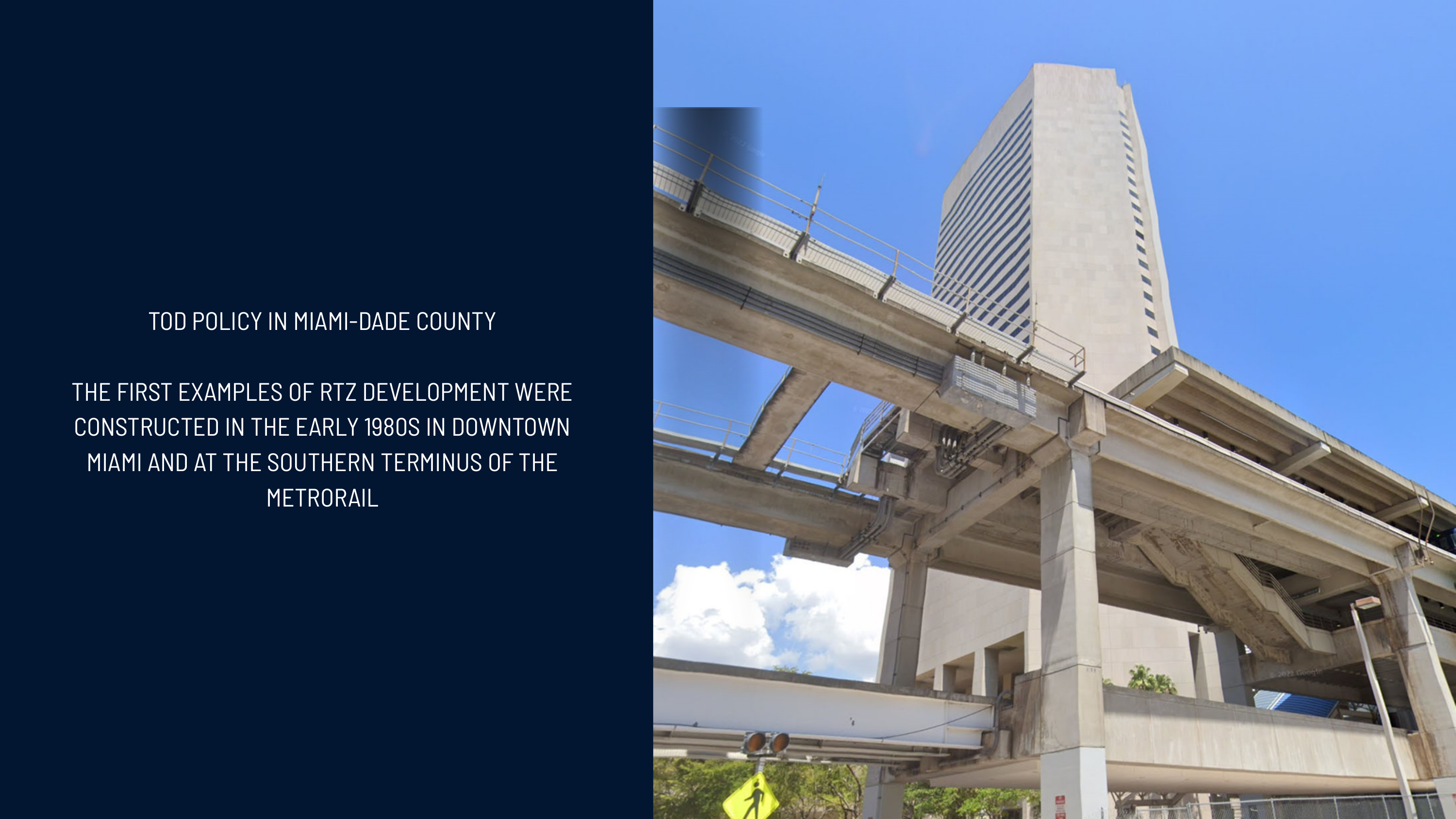

TOD POLICY IN MIAMI-DADE COUNTY

THE FIRST EXAMPLES OF RTZ DEVELOPMENT WERE CONSTRUCTED IN THE EARLY 1980S IN DOWNTOWN MIAMI AND AT THE SOUTHERN TERMINUS OF THE METRORAIL